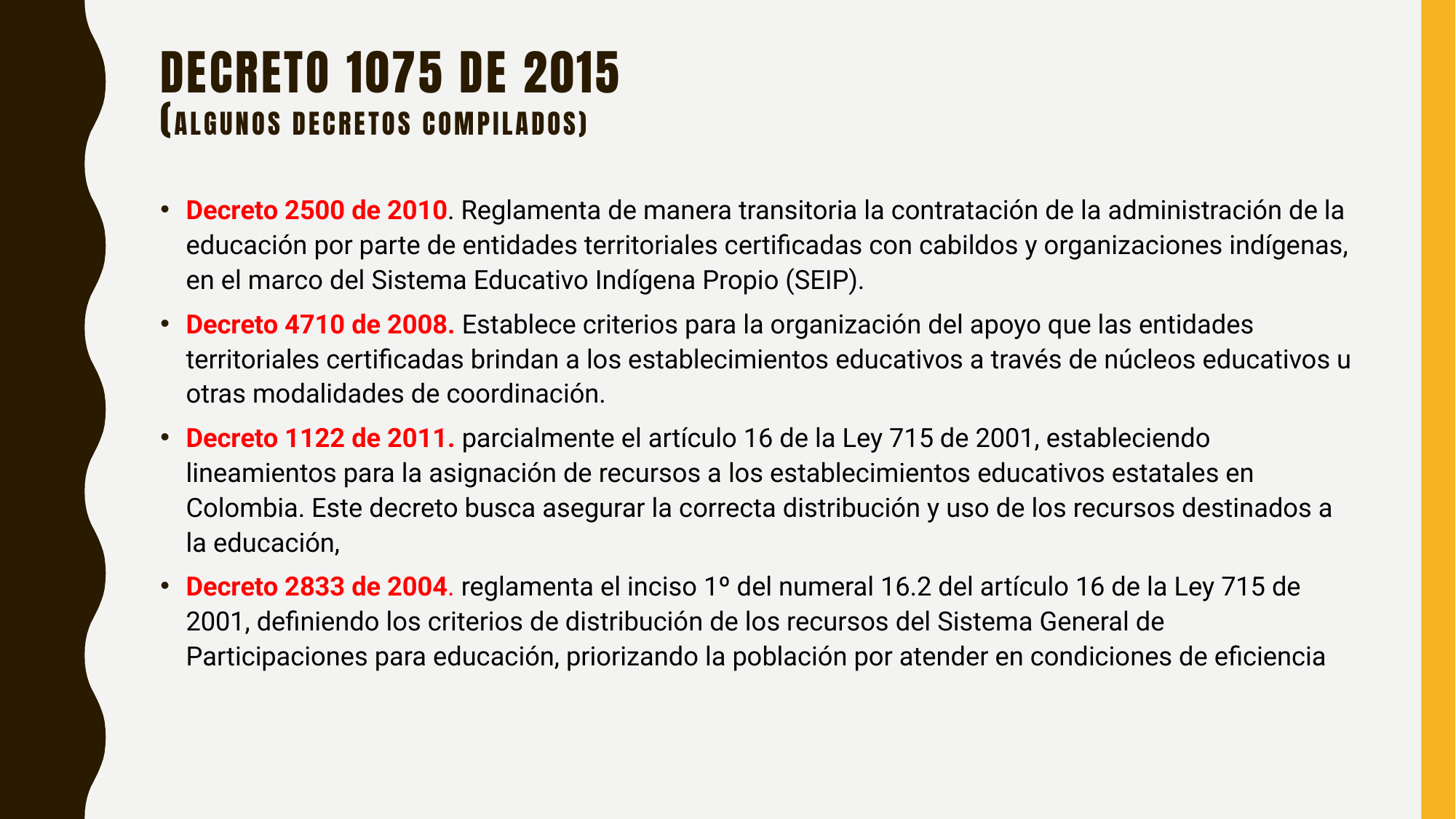

# Decreto 1075 de 2015 (ALGUNOS DECRETOS COMPILADOS)
Decreto 2500 de 2010. Reglamenta de manera transitoria la contratación de la administración de la educación por parte de entidades territoriales certificadas con cabildos y organizaciones indígenas, en el marco del Sistema Educativo Indígena Propio (SEIP).
Decreto 4710 de 2008. Establece criterios para la organización del apoyo que las entidades territoriales certificadas brindan a los establecimientos educativos a través de núcleos educativos u otras modalidades de coordinación.
Decreto 1122 de 2011. parcialmente el artículo 16 de la Ley 715 de 2001, estableciendo lineamientos para la asignación de recursos a los establecimientos educativos estatales en Colombia. Este decreto busca asegurar la correcta distribución y uso de los recursos destinados a la educación,
Decreto 2833 de 2004. reglamenta el inciso 1º del numeral 16.2 del artículo 16 de la Ley 715 de 2001, definiendo los criterios de distribución de los recursos del Sistema General de Participaciones para educación, priorizando la población por atender en condiciones de eficiencia